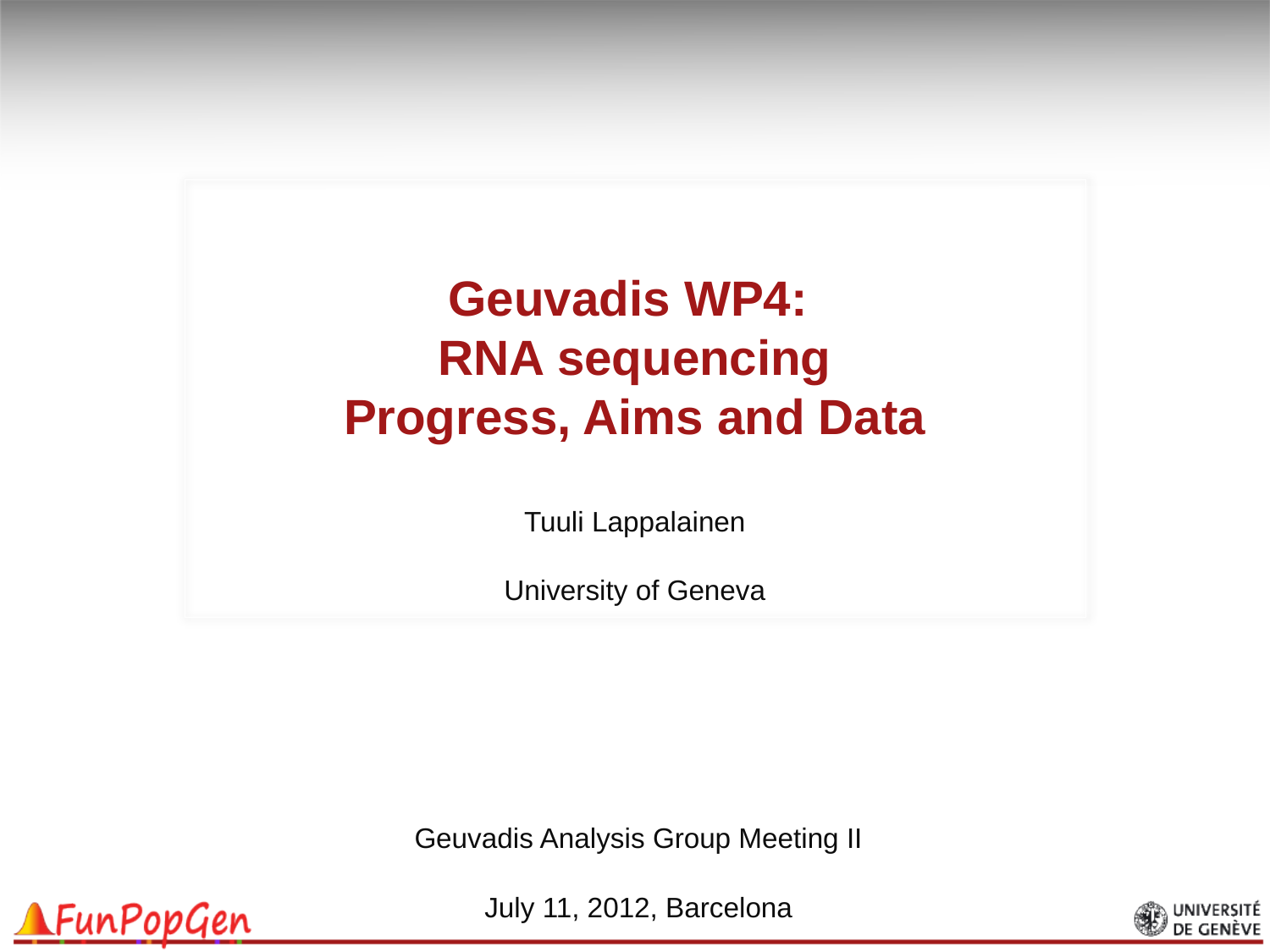

# Geuvadis WP4: RNA sequencing Progress, Aims and Data
Tuuli Lappalainen
University of Geneva
Geuvadis Analysis Group Meeting II
July 11, 2012, Barcelona